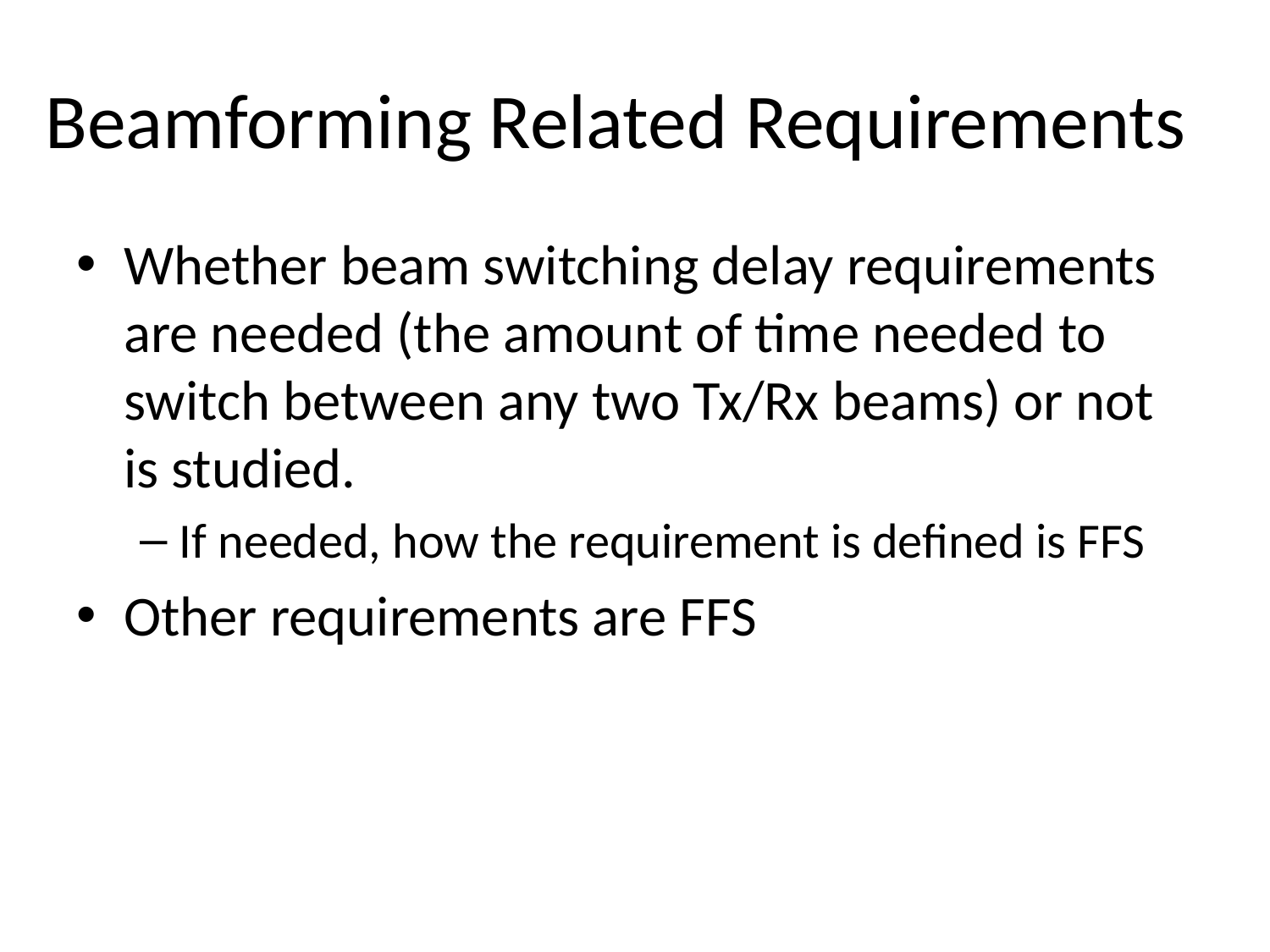

# Beamforming Related Requirements
Whether beam switching delay requirements are needed (the amount of time needed to switch between any two Tx/Rx beams) or not is studied.
If needed, how the requirement is defined is FFS
Other requirements are FFS